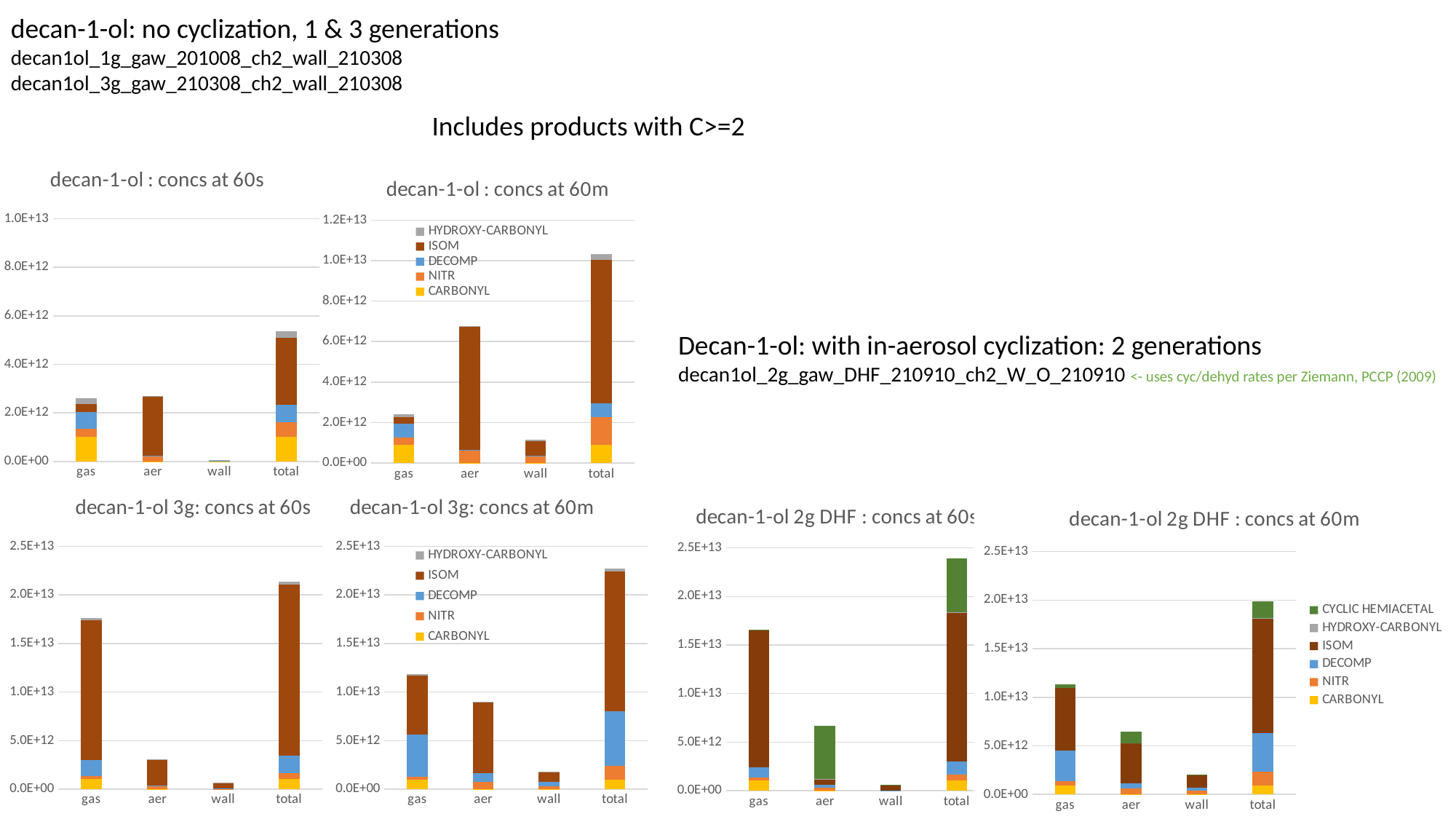

decan-1-ol: no cyclization, 1 & 3 generations
decan1ol_1g_gaw_201008_ch2_wall_210308
decan1ol_3g_gaw_210308_ch2_wall_210308
Includes products with C>=2

### Chart: decan-1-ol : concs at 60s

| Category | CARBONYL | NITR | DECOMP | ISOM | HYDROXY-CARBONYL |
|---|---|---|---|---|---|
| gas | 1010300000000.0 | 334077750000.0 | 707823155000.0 | 308010837007.0 | 241977000000.0 |
| aer | 670158000.0 | 241701920000.0 | 6086054000.0 | 2417612522000.0 | 24487700000.0 |
| wall | 5250990000.0 | 21856706000.0 | 3437693700.0 | 25382750501.8 | 15196900000.0 |
| total | 1016221148000.0 | 597636376000.0 | 717346902700.0 | 2751006109508.8 | 281661600000.0 |

### Chart: decan-1-ol : concs at 60m

| Category | CARBONYL | NITR | DECOMP | ISOM | HYDROXY-CARBONYL |
|---|---|---|---|---|---|
| gas | 906907000000.0 | 372450940000.0 | 652558840000.0 | 321233837780.8 | 175187000000.0 |
| aer | 1421740000.0 | 636871820000.0 | 13232129000.0 | 6075434800000.0 | 41896200000.0 |
| wall | 4819860000.0 | 357633150000.0 | 10396010000.0 | 692997551808.0 | 77150000000.0 |
| total | 913148600000.0 | 1366955910000.0 | 676186979000.0 | 7089666189588.8 | 294233200000.0 |
Decan-1-ol: with in-aerosol cyclization: 2 generations
decan1ol_2g_gaw_DHF_210910_ch2_W_O_210910 <- uses cyc/dehyd rates per Ziemann, PCCP (2009)

### Chart: decan-1-ol 3g: concs at 60s

| Category | CARBONYL | NITR | DECOMP | ISOM | HYDROXY-CARBONYL |
|---|---|---|---|---|---|
| gas | 1041820000000.0 | 327897399331.7427 | 1630113219064.7554 | 14411333488423.92 | 225207000194.67908 |
| aer | 752105000.0 | 265724719159.5508 | 93931882279.99666 | 2661827279498.9336 | 24805100008.635147 |
| wall | 5417490000.0 | 21734992678.762608 | 21100052055.57854 | 575765972736.6553 | 14221200004.376814 |
| total | 1047989595000.0 | 615357111170.056 | 1745145153400.3306 | 17648926740659.508 | 264233300207.691 |

### Chart: decan-1-ol 3g: concs at 60m

| Category | CARBONYL | NITR | DECOMP | ISOM | HYDROXY-CARBONYL |
|---|---|---|---|---|---|
| gas | 935614000000.0 | 331875808458.30054 | 4348620704316.0264 | 6092856306800.618 | 161204355230.79996 |
| aer | 1891430000.0 | 779789339786.99 | 850092939788.9021 | 7311072316129.981 | 49714744120.99 |
| wall | 4972410000.0 | 319598405026.6946 | 435960540968.7937 | 976007827664.0493 | 70962705874.51001 |
| total | 942477840000.0 | 1431263553271.985 | 5634674185073.723 | 14379936450594.648 | 281881805226.2999 |

### Chart: decan-1-ol 2g DHF : concs at 60s

| Category | CARBONYL | NITR | DECOMP | ISOM | HYDROXY-CARBONYL | CYCLIC HEMIACETAL |
|---|---|---|---|---|---|---|
| gas | 1026150000000.0 | 294241130000.0 | 1085382894914.5203 | 14093901753833.045 | 35979533781.307365 | 56768404884.57772 |
| aer | 957847000.0 | 299691630000.0 | 285878938956.3601 | 617733140482.8828 | 5089623704.694846 | 5502355051749.532 |
| wall | 5334830000.0 | 19966692000.0 | 13116069307.078688 | 549496678913.72675 | 71292559.96983187 | 17051958500.81391 |
| total | 1032442677000.0 | 613899452000.0 | 1384377903177.9585 | 15261131573229.674 | 41140450045.97204 | 5576175415134.928 |

### Chart: decan-1-ol 2g DHF : concs at 60m

| Category | CARBONYL | NITR | DECOMP | ISOM | HYDROXY-CARBONYL | CYCLIC HEMIACETAL |
|---|---|---|---|---|---|---|
| gas | 918897000000.0 | 423801250000.0 | 3162535432700.6504 | 6470152359751.112 | 1060028459.1850001 | 389416657047.39154 |
| aer | 1223230000.0 | 615380910000.0 | 493705121859.1206 | 4124406634309.778 | 91840969.98200001 | 1198897917008.3394 |
| wall | 4883490000.0 | 397110010000.0 | 286908928131.67426 | 1286717883368.3833 | 308889672.033 | 80572910630.68904 |
| total | 925003720000.0 | 1436292170000.0 | 3943149482691.445 | 11881276877429.277 | 1460759101.2000003 | 1668887484686.4202 |